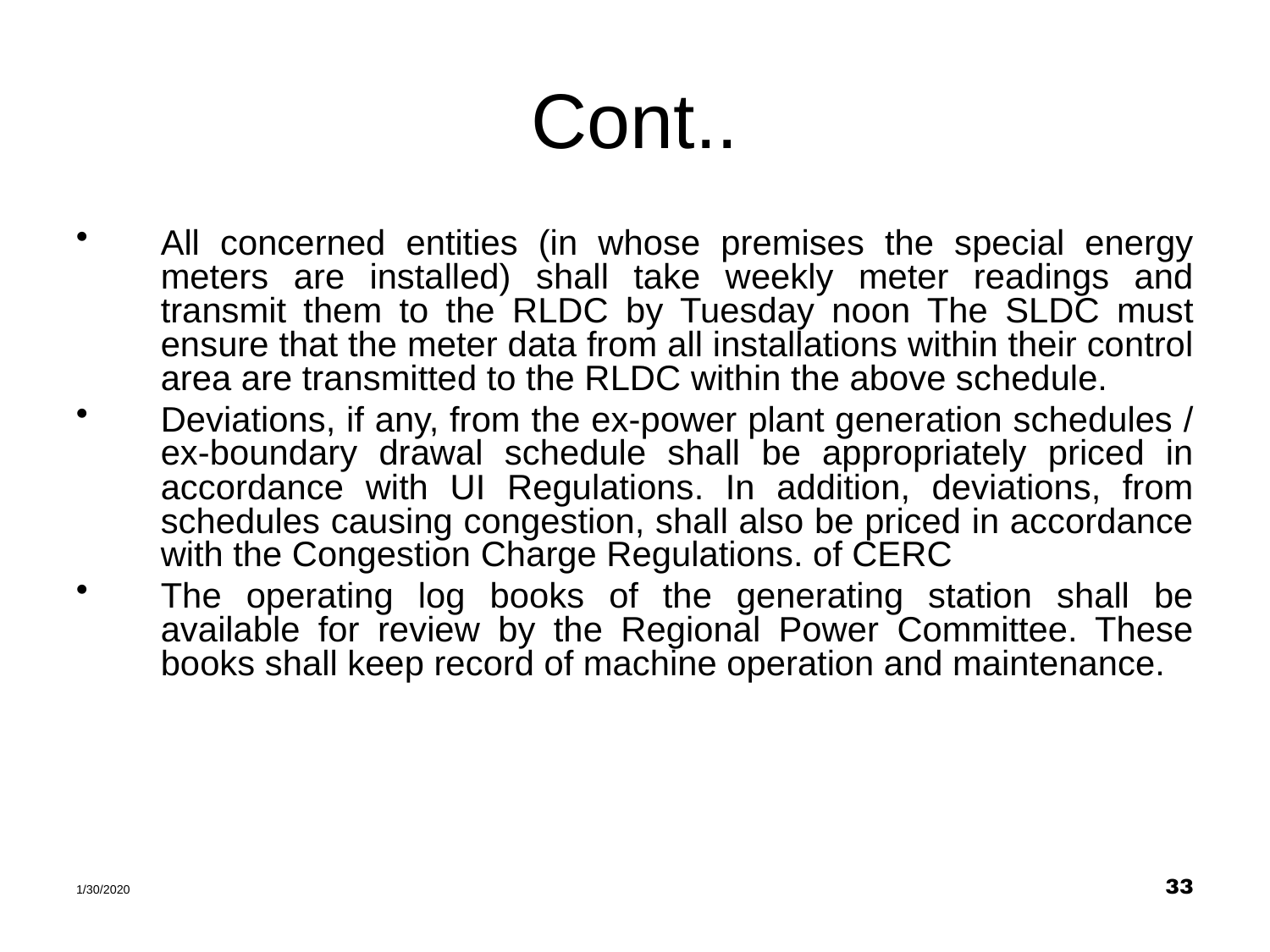

# Cont..
All concerned entities (in whose premises the special energy meters are installed) shall take weekly meter readings and transmit them to the RLDC by Tuesday noon The SLDC must ensure that the meter data from all installations within their control area are transmitted to the RLDC within the above schedule.
Deviations, if any, from the ex-power plant generation schedules / ex-boundary drawal schedule shall be appropriately priced in accordance with UI Regulations. In addition, deviations, from schedules causing congestion, shall also be priced in accordance with the Congestion Charge Regulations. of CERC
The operating log books of the generating station shall be available for review by the Regional Power Committee. These books shall keep record of machine operation and maintenance.
1/30/2020
33